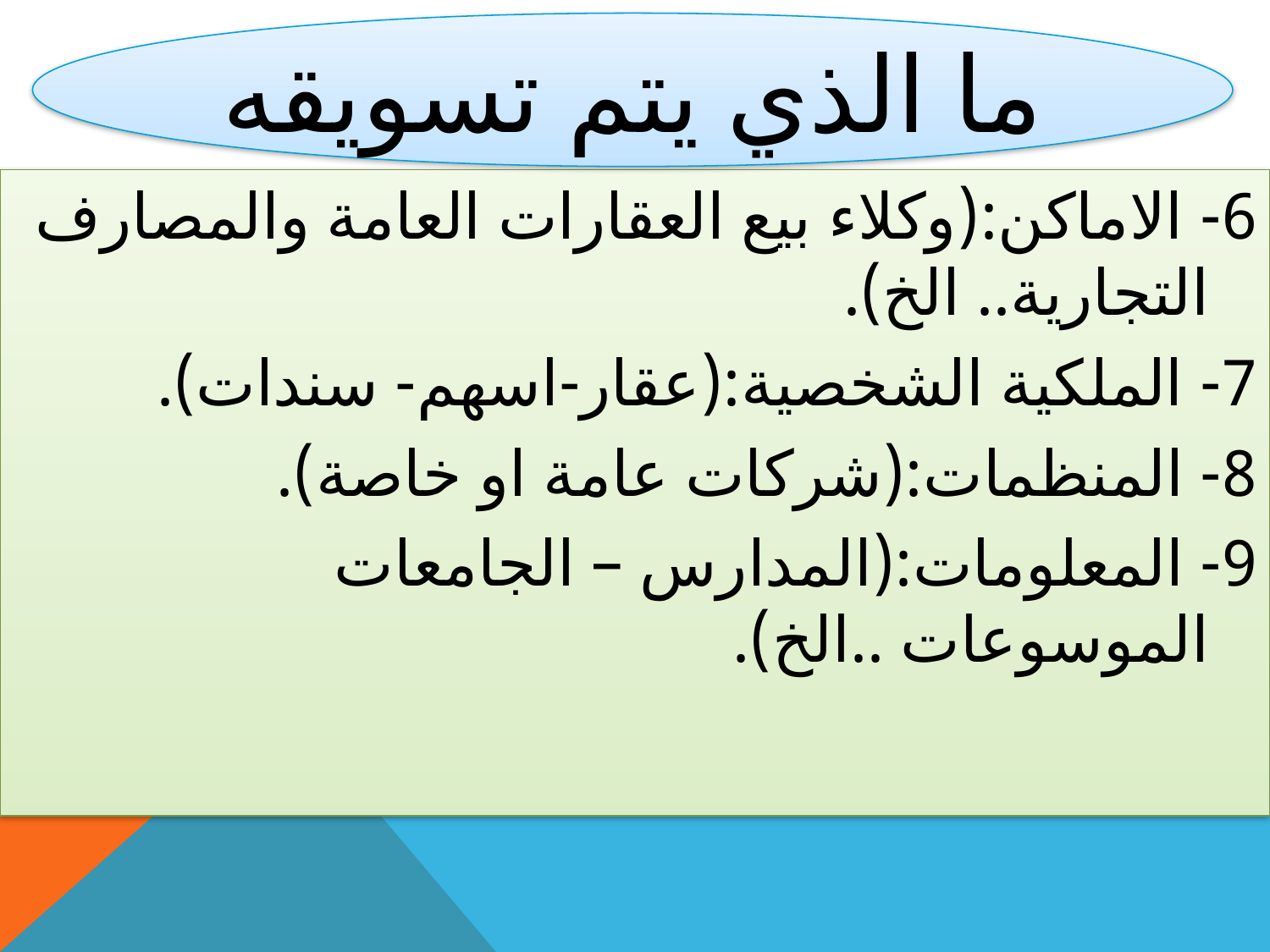

ما الذي يتم تسويقه
#
6- الاماكن:(وكلاء بيع العقارات العامة والمصارف التجارية.. الخ).
7- الملكية الشخصية:(عقار-اسهم- سندات).
8- المنظمات:(شركات عامة او خاصة).
9- المعلومات:(المدارس – الجامعات الموسوعات ..الخ).